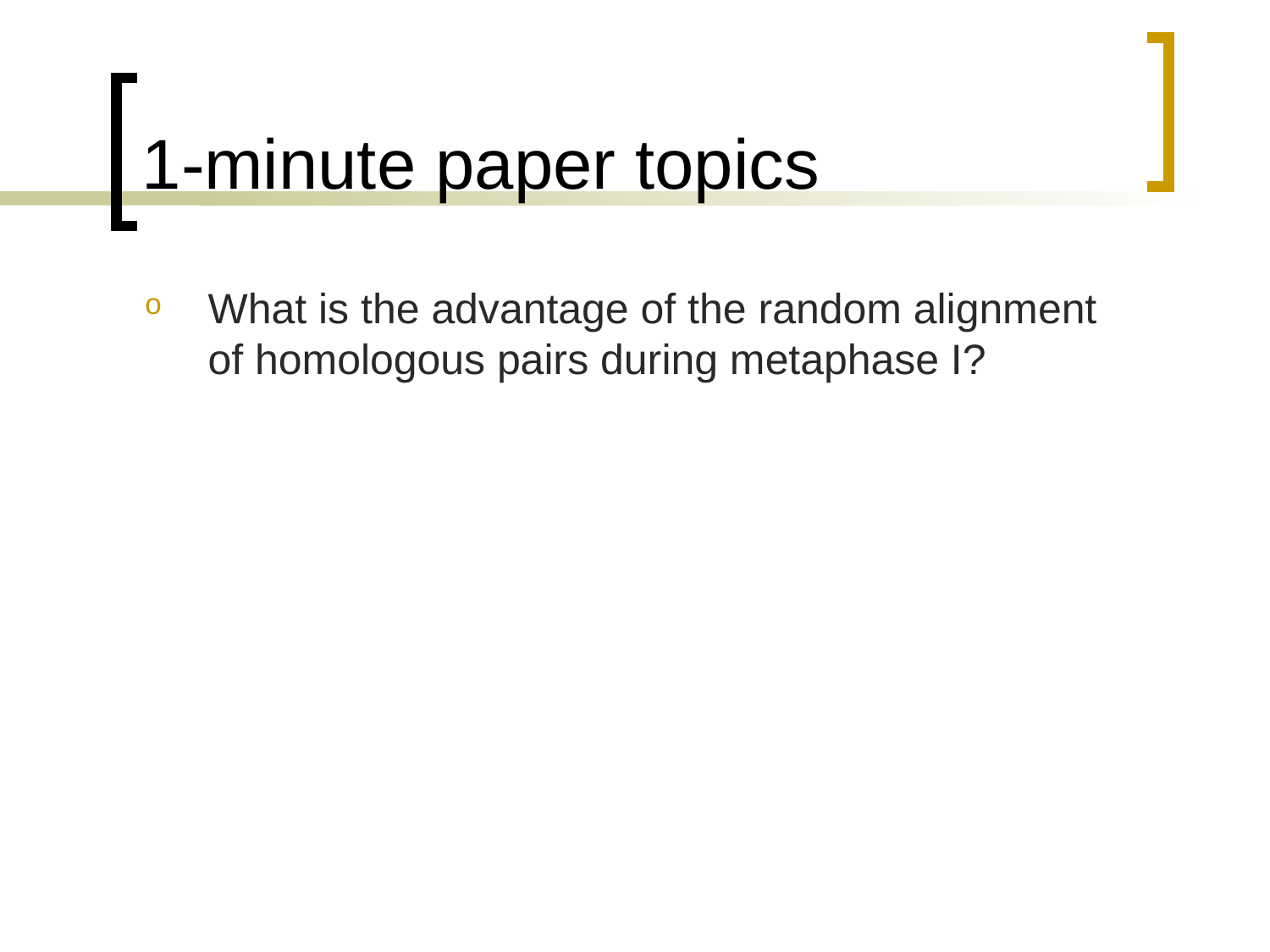

# 1-minute paper topics
What is the advantage of the random alignment of homologous pairs during metaphase I?